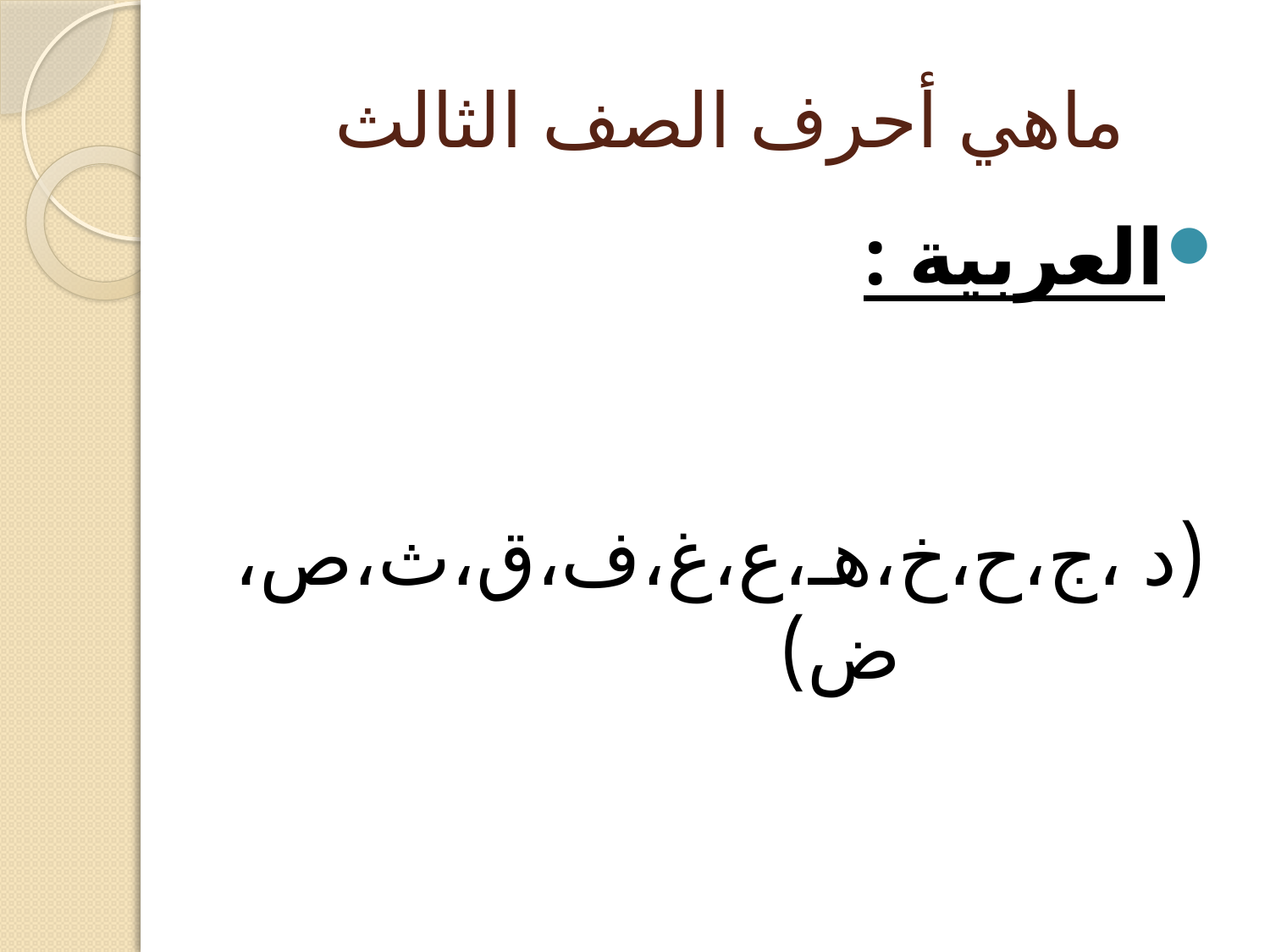

# ماهي أحرف الصف الثالث
العربية :

 (د ،ج،ح،خ،هـ،ع،غ،ف،ق،ث،ص،ض)